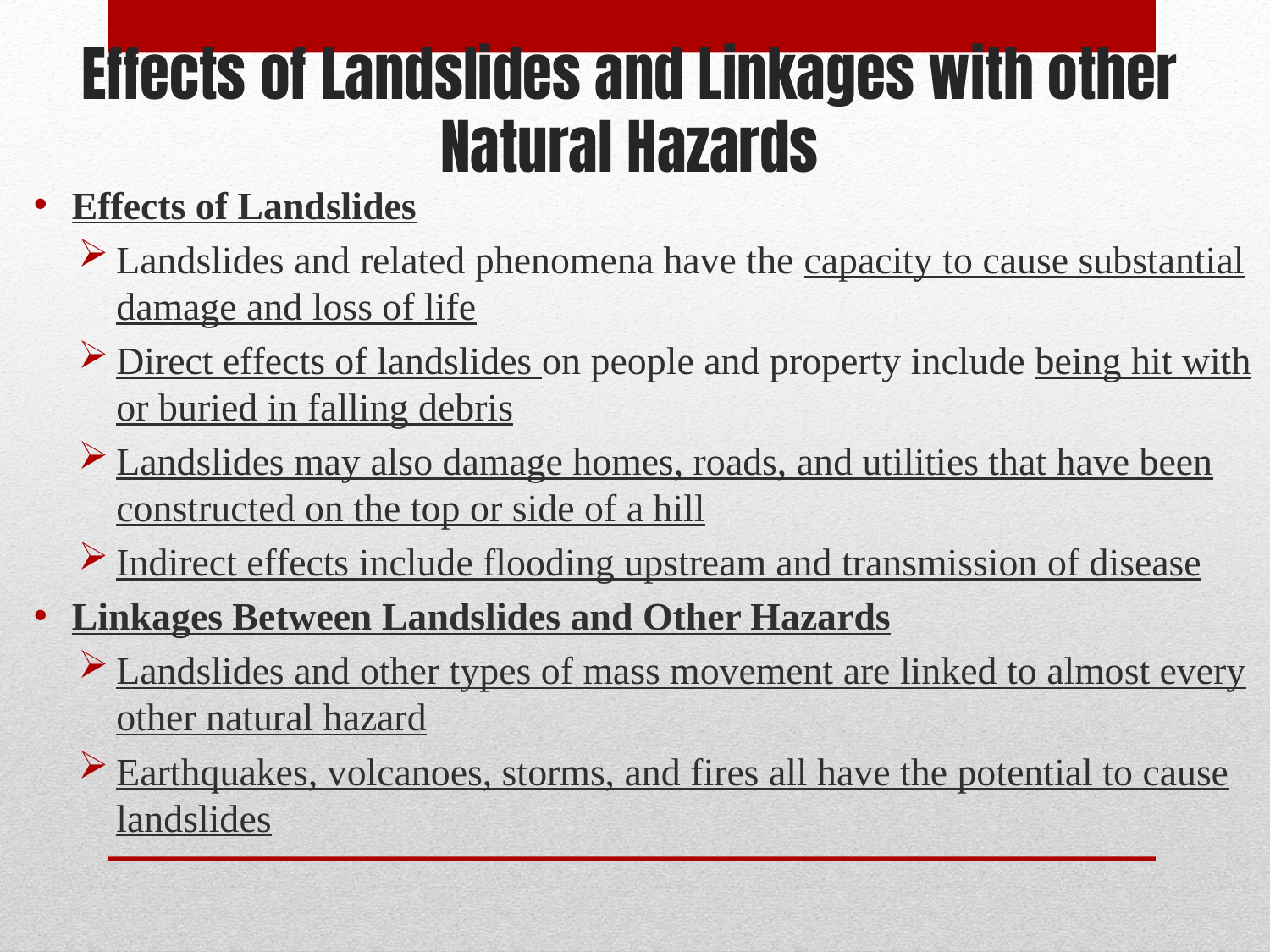

Effects of Landslides and Linkages with other Natural Hazards
Effects of Landslides
Landslides and related phenomena have the capacity to cause substantial damage and loss of life
Direct effects of landslides on people and property include being hit with or buried in falling debris
Landslides may also damage homes, roads, and utilities that have been constructed on the top or side of a hill
Indirect effects include flooding upstream and transmission of disease
Linkages Between Landslides and Other Hazards
Landslides and other types of mass movement are linked to almost every other natural hazard
Earthquakes, volcanoes, storms, and fires all have the potential to cause landslides